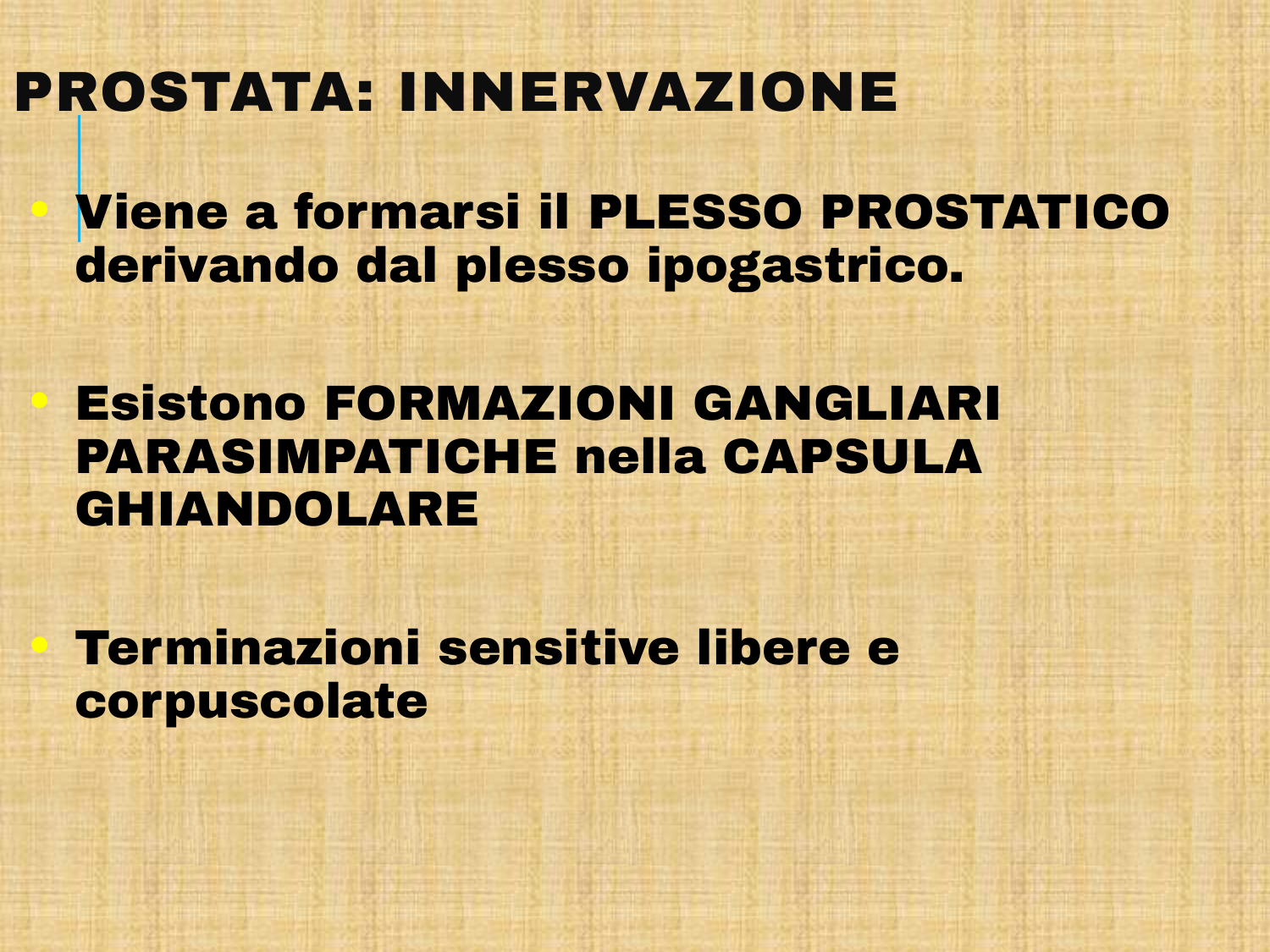

# PROSTATA: INNERVAZIONE
Viene a formarsi il PLESSO PROSTATICO derivando dal plesso ipogastrico.

Esistono FORMAZIONI GANGLIARI PARASIMPATICHE nella CAPSULA GHIANDOLARE

Terminazioni sensitive libere e corpuscolate